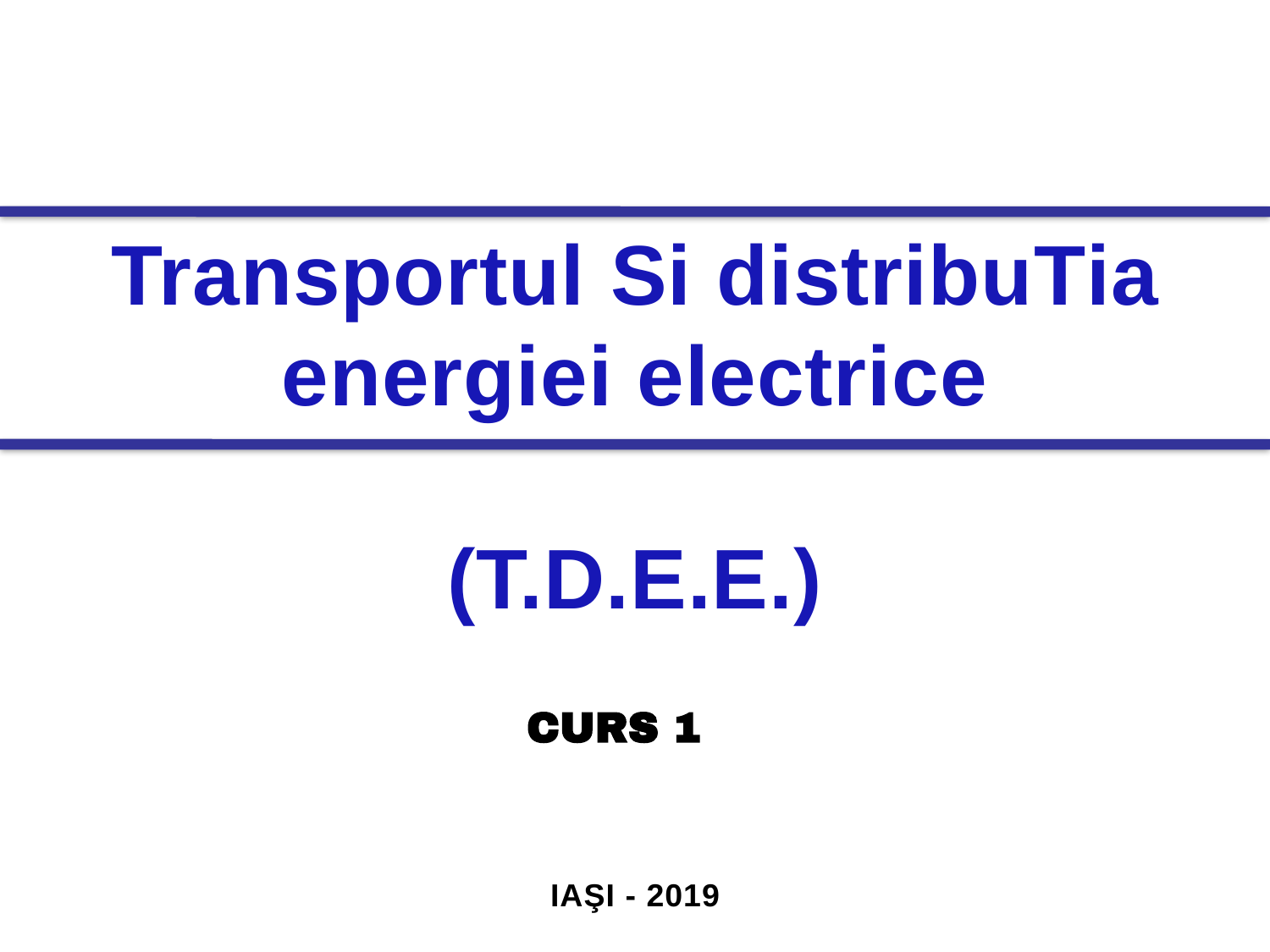

Transportul Si distribuTia energiei electrice

(T.D.E.E.)

CURS 1
IAŞI - 2019